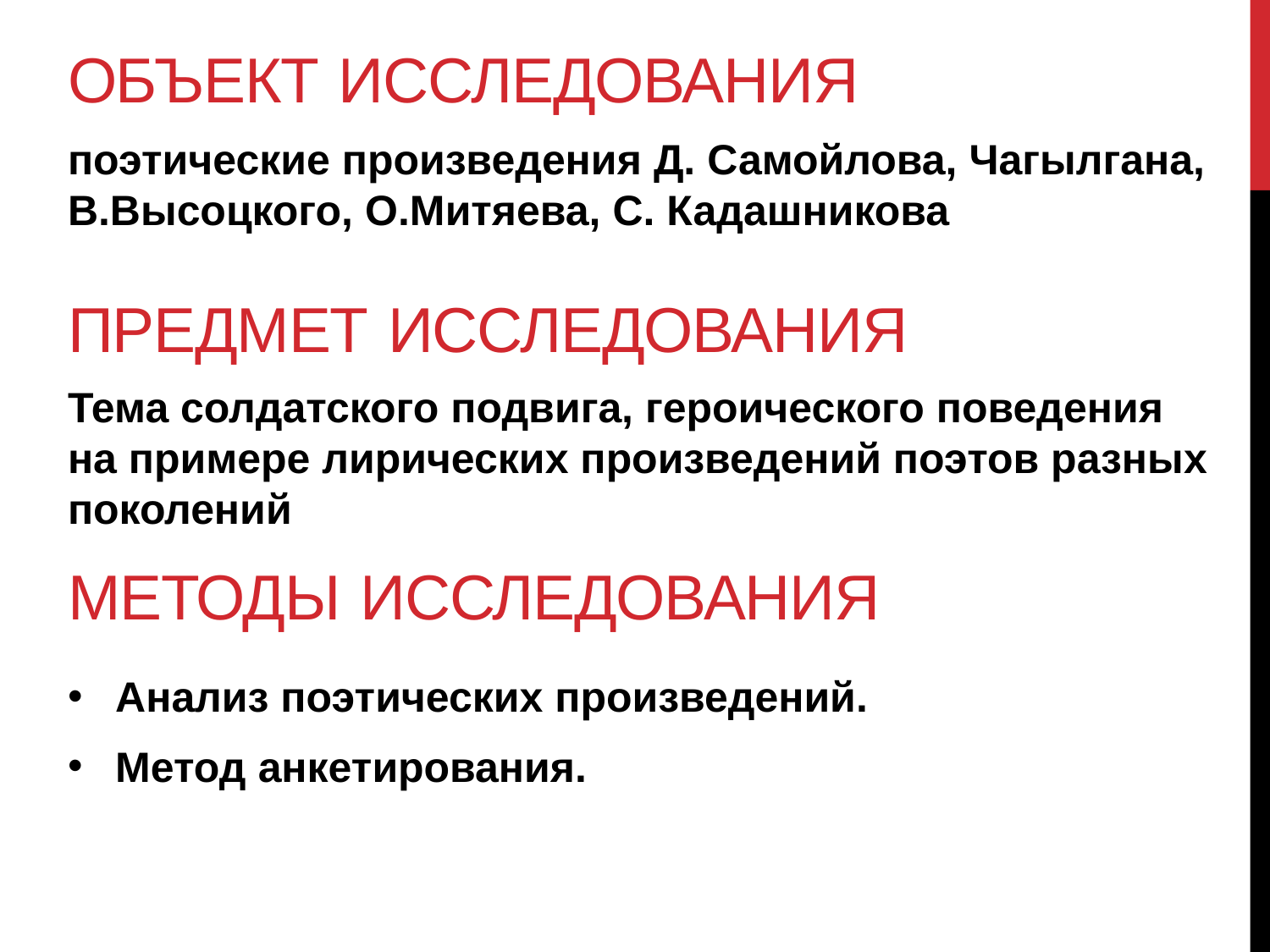

# Объект исследования
поэтические произведения Д. Самойлова, Чагылгана, В.Высоцкого, О.Митяева, С. Кадашникова

ПРЕДМЕТ исследования
Тема солдатского подвига, героического поведения на примере лирических произведений поэтов разных  поколений
МЕТОДЫ исследования
Анализ поэтических произведений.
Метод анкетирования.